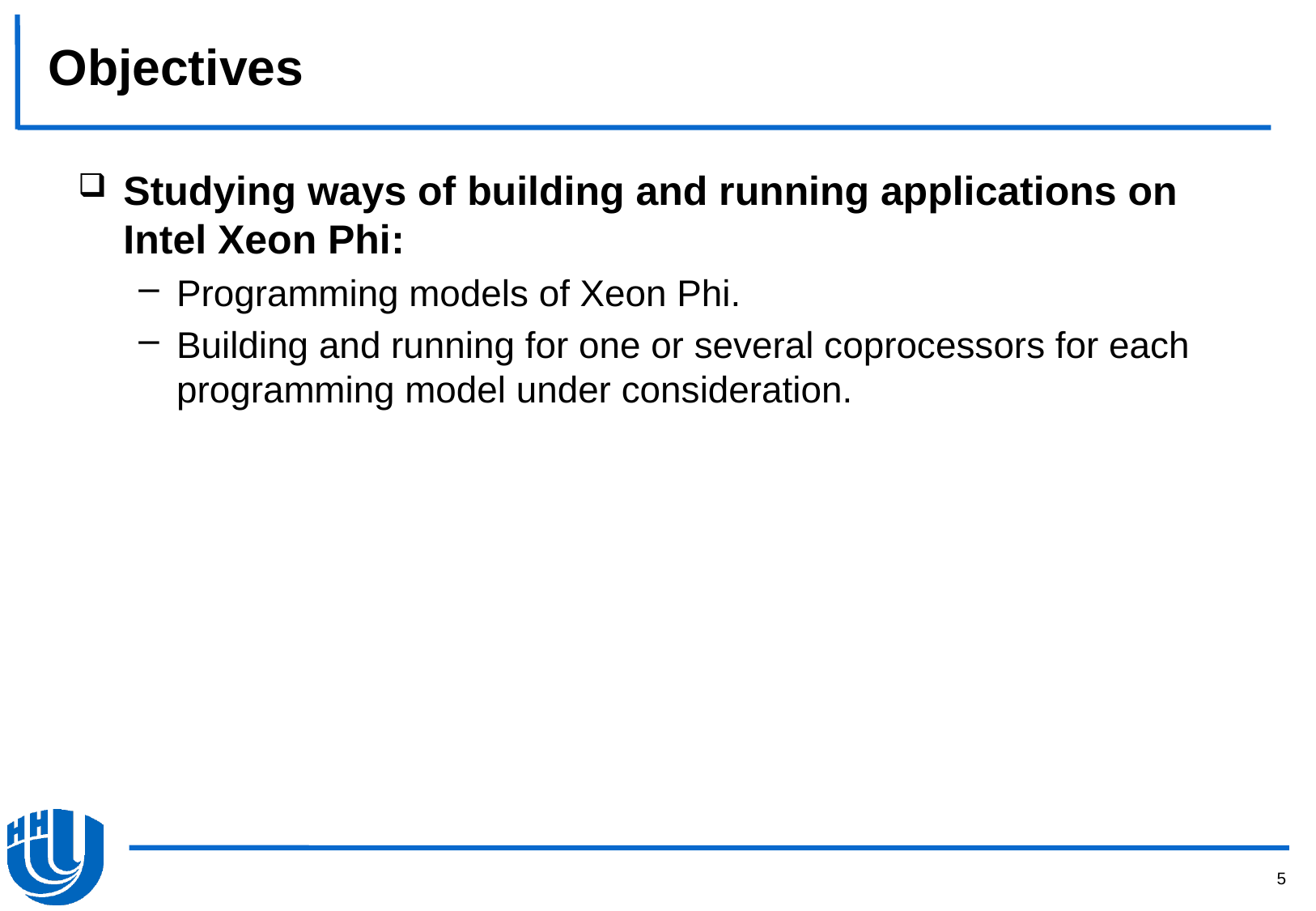

# Objectives
Studying ways of building and running applications on Intel Xeon Phi:
Programming models of Xeon Phi.
Building and running for one or several coprocessors for each programming model under consideration.
5